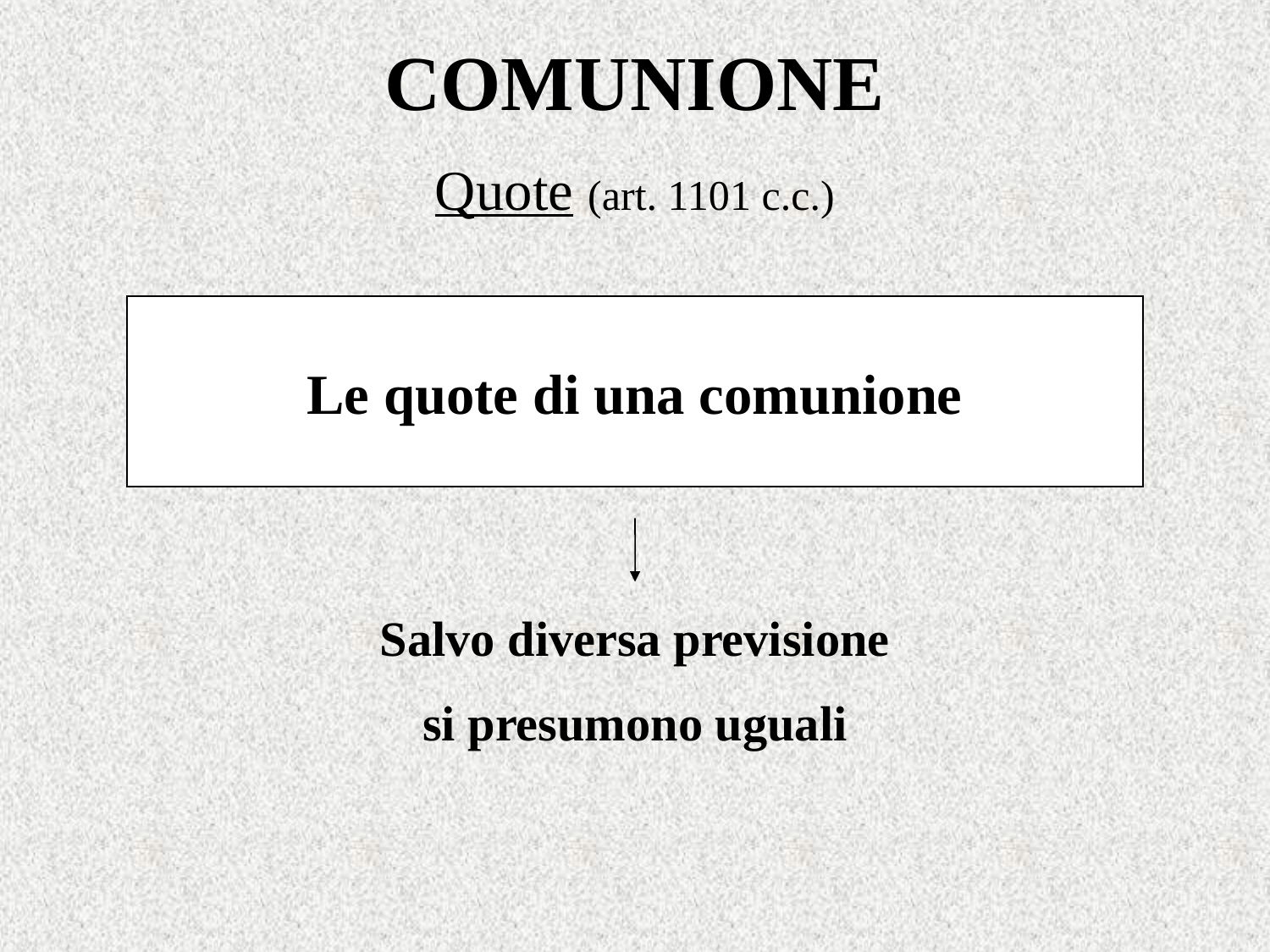

# COMUNIONE
Quote (art. 1101 c.c.)
Le quote di una comunione

Salvo diversa previsione
si presumono uguali